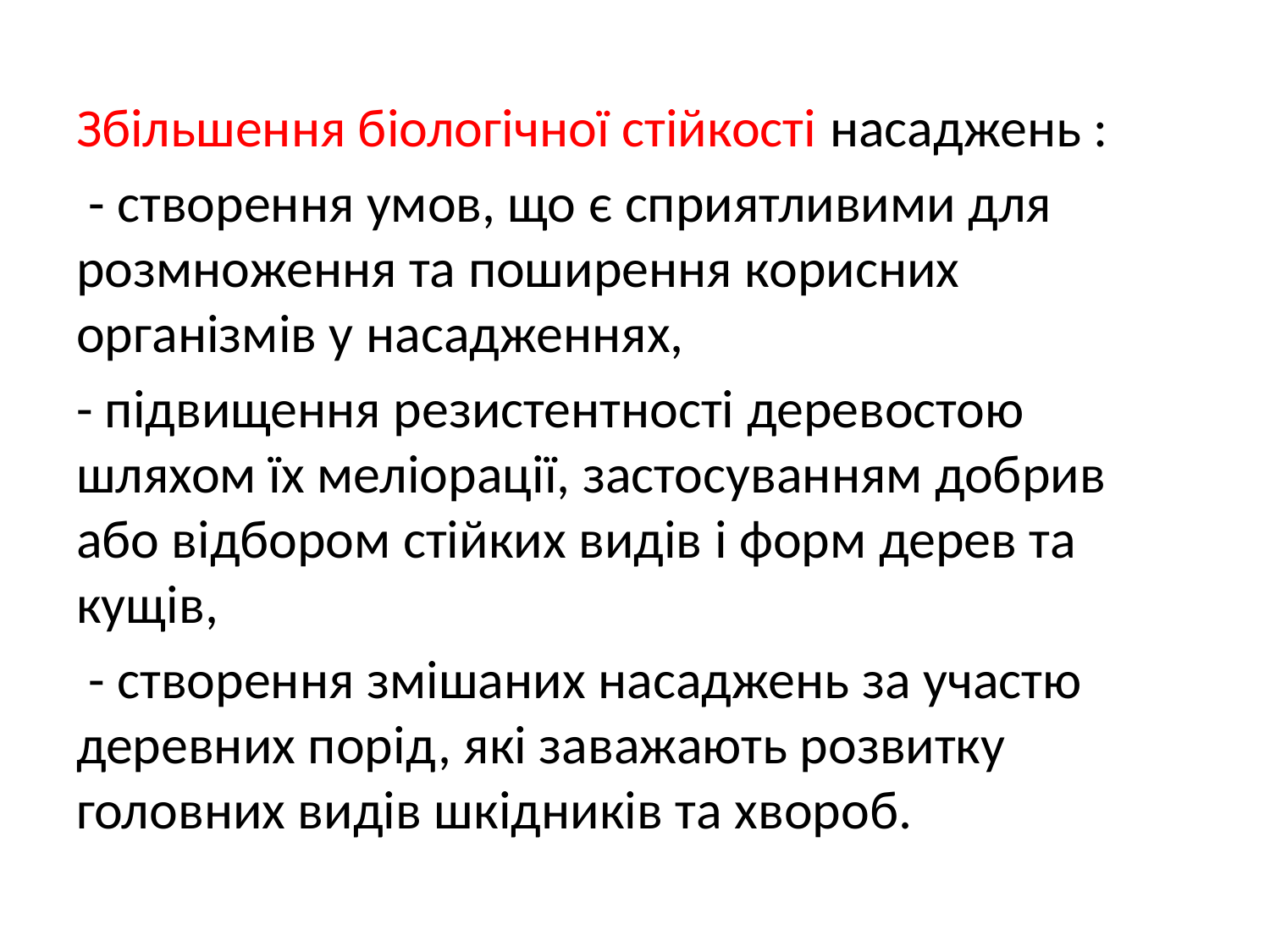

Збільшення біологічної стійкості насаджень :
 - створення умов, що є сприятливими для розмноження та поширення корисних організмів у насадженнях,
- підвищення резистентності деревостою шляхом їх меліорації, застосуванням добрив або відбором стійких видів і форм дерев та кущів,
 - створення змішаних насаджень за участю деревних порід, які заважають розвитку головних видів шкідників та хвороб.